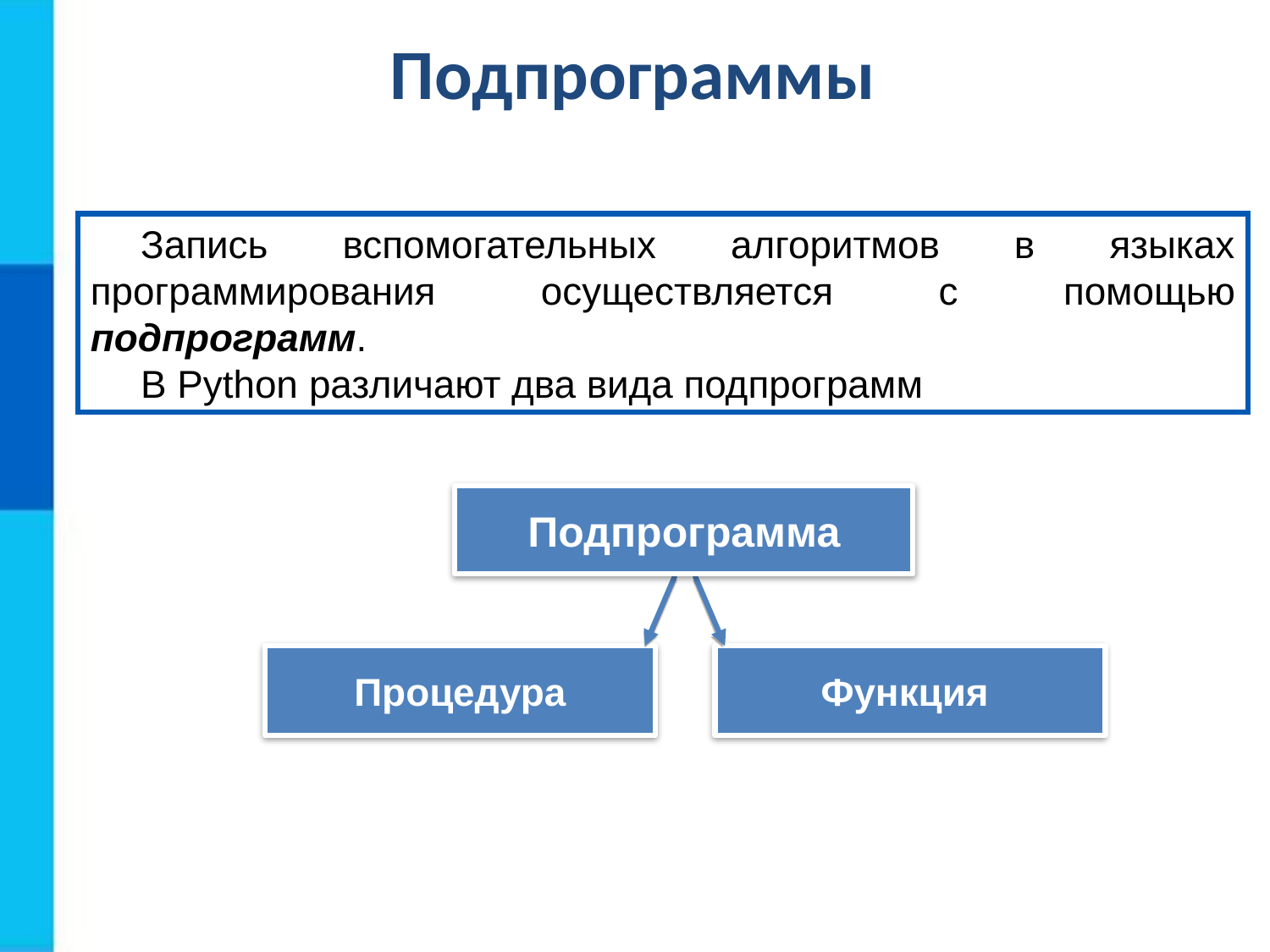

Подпрограммы
Запись вспомогательных алгоритмов в языках программирования осуществляется с помощью подпрограмм.
В Python различают два вида подпрограмм
Подпрограмма

Процедура
Функция